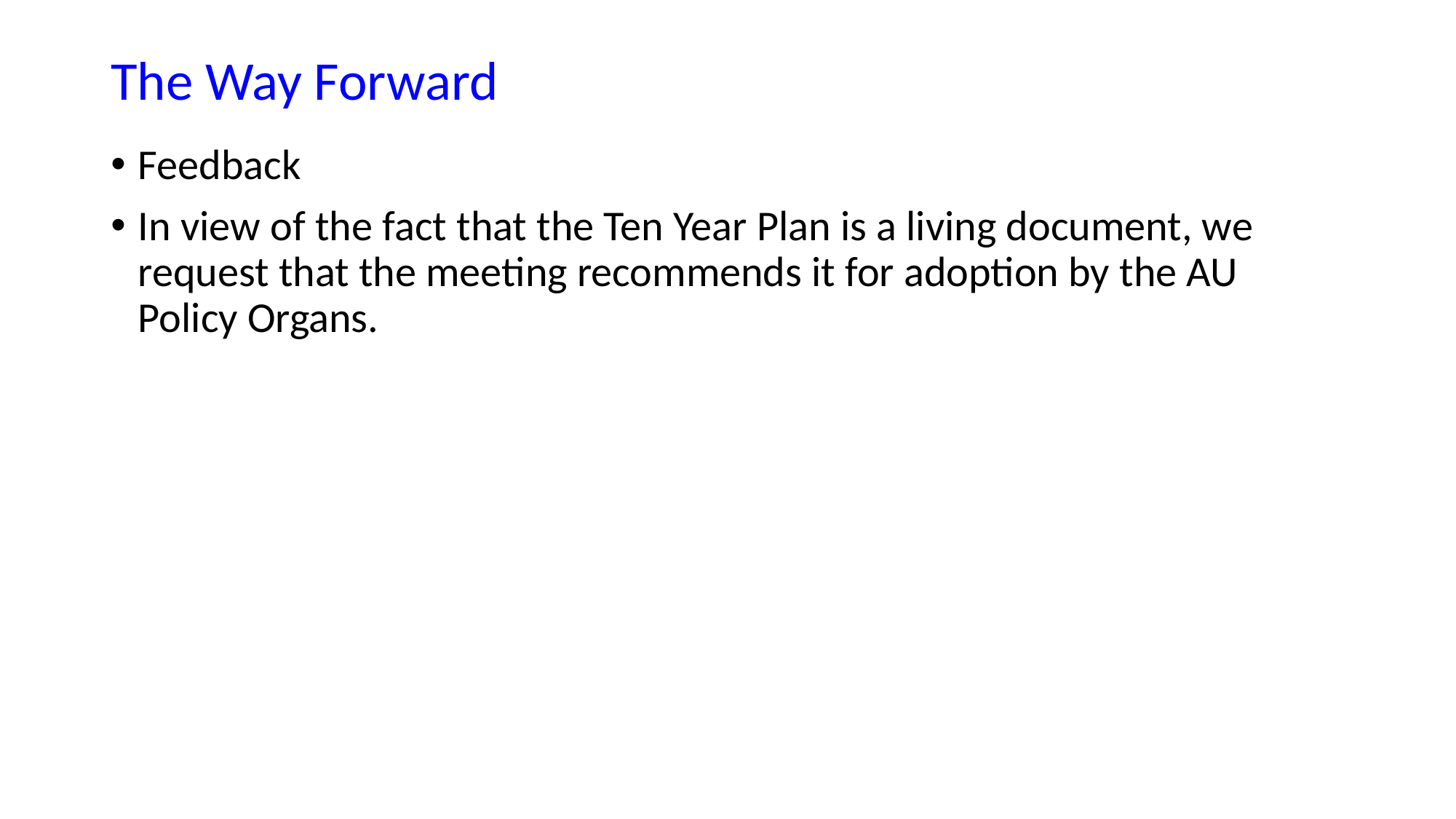

# The Way Forward
Feedback
In view of the fact that the Ten Year Plan is a living document, we request that the meeting recommends it for adoption by the AU Policy Organs.